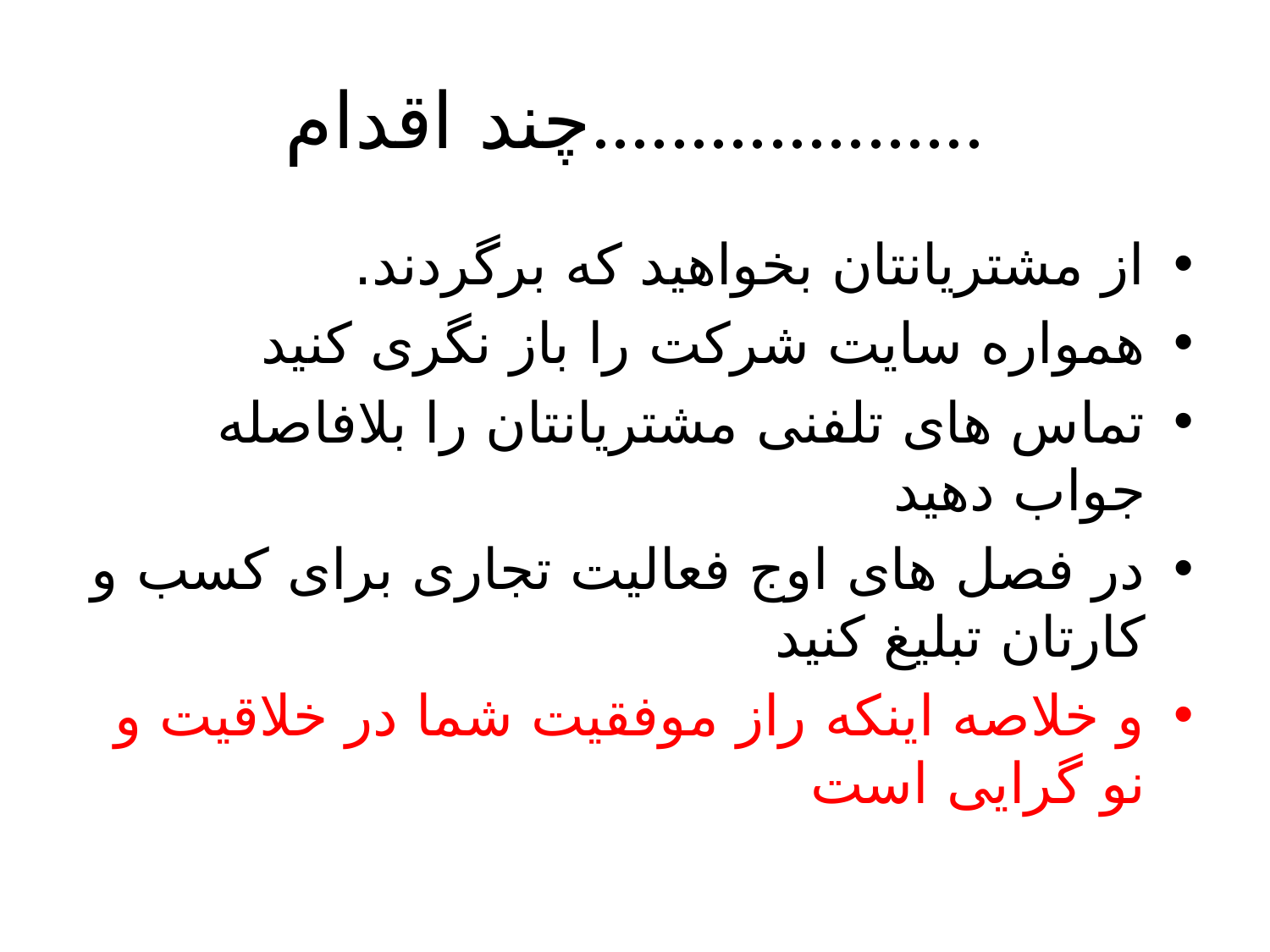

# چند اقدام....................
از مشتریانتان بخواهید که برگردند.
همواره سایت شرکت را باز نگری کنید
تماس های تلفنی مشتریانتان را بلافاصله جواب دهید
در فصل های اوج فعالیت تجاری برای کسب و کارتان تبلیغ کنید
و خلاصه اینکه راز موفقیت شما در خلاقیت و نو گرایی است